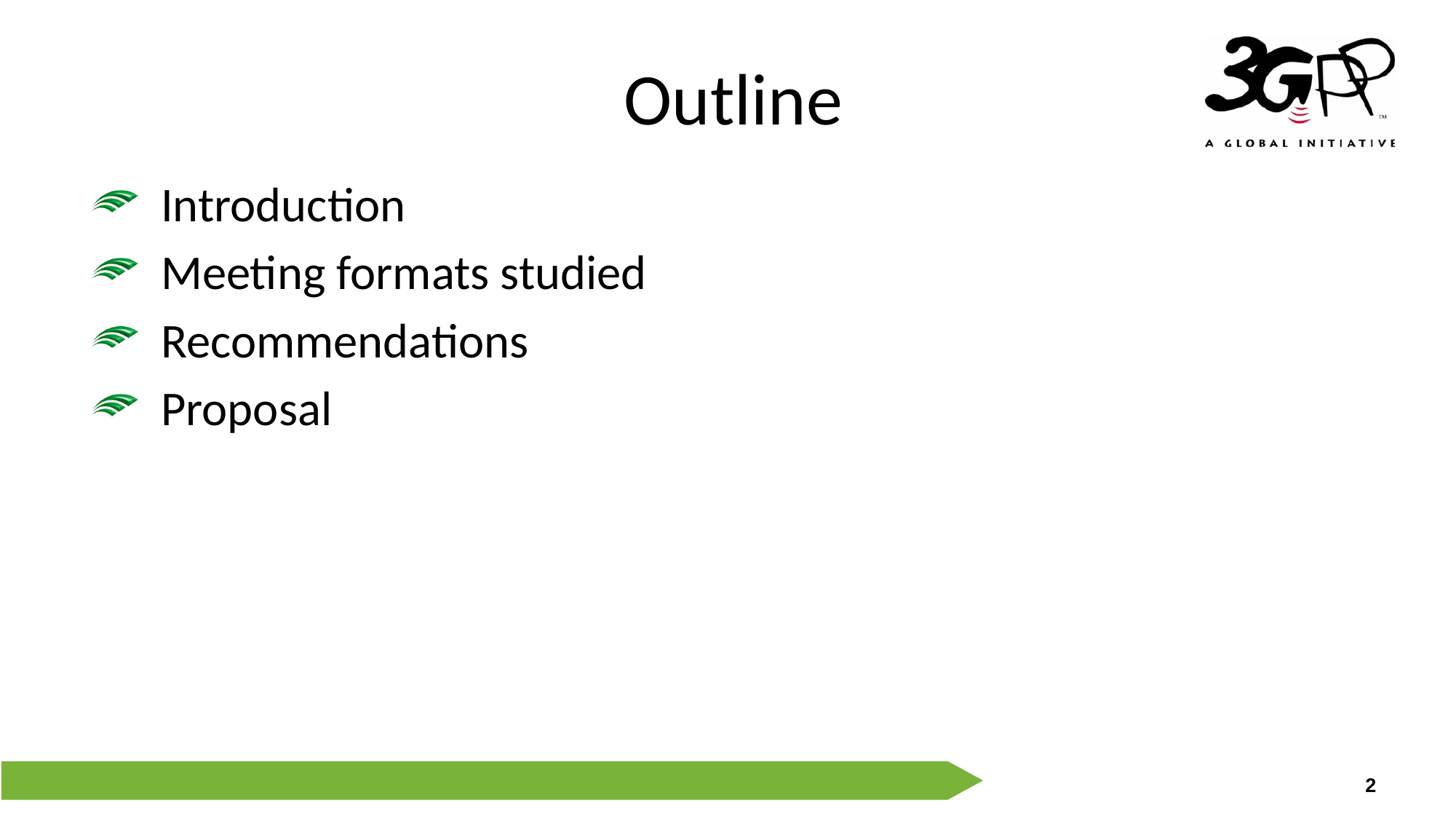

# Outline
Introduction
Meeting formats studied
Recommendations
Proposal